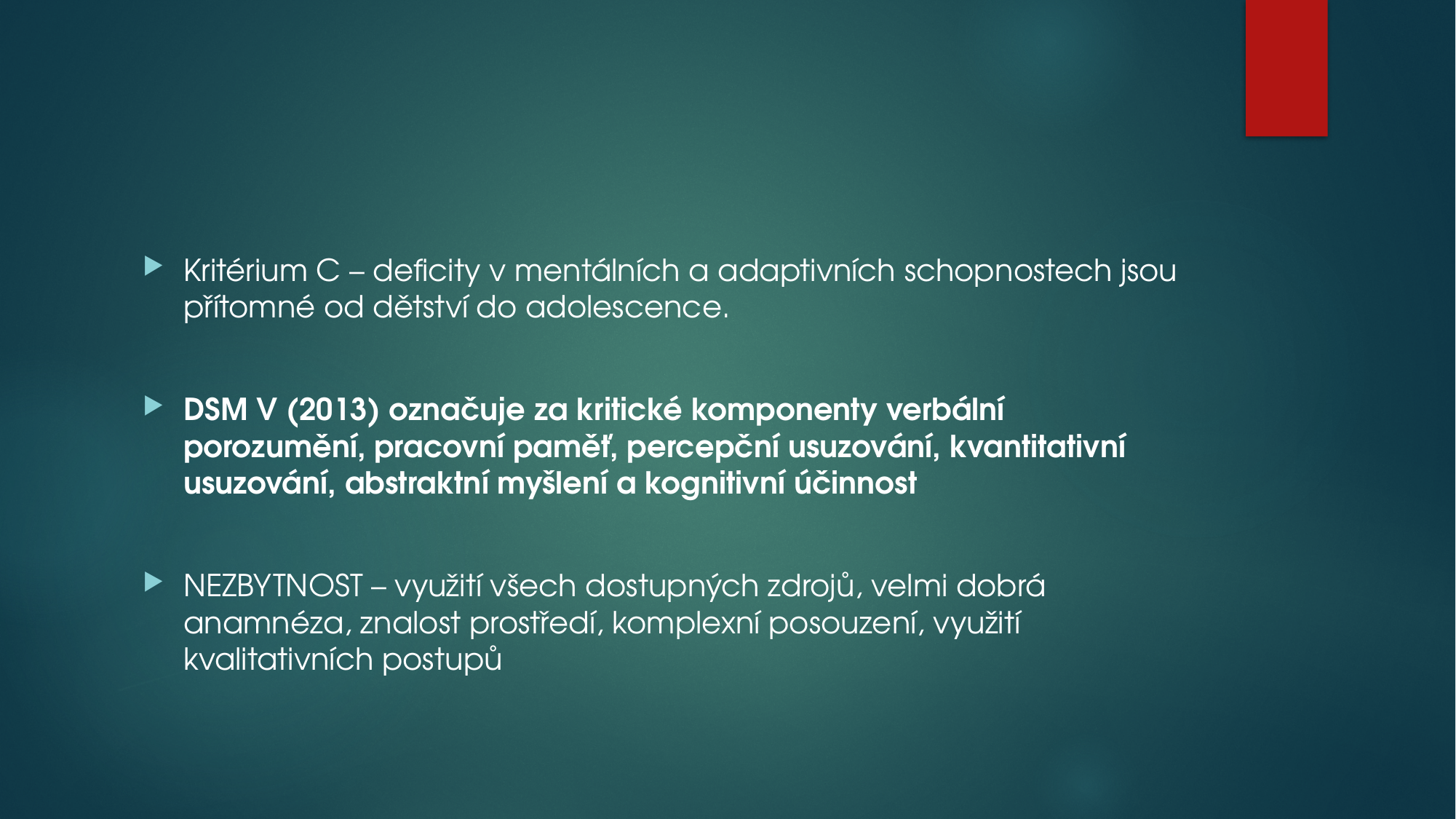

#
Kritérium C – deficity v mentálních a adaptivních schopnostech jsou přítomné od dětství do adolescence.

DSM V (2013) označuje za kritické komponenty verbální porozumění, pracovní paměť, percepční usuzování, kvantitativní usuzování, abstraktní myšlení a kognitivní účinnost

NEZBYTNOST – využití všech dostupných zdrojů, velmi dobrá anamnéza, znalost prostředí, komplexní posouzení, využití kvalitativních postupů